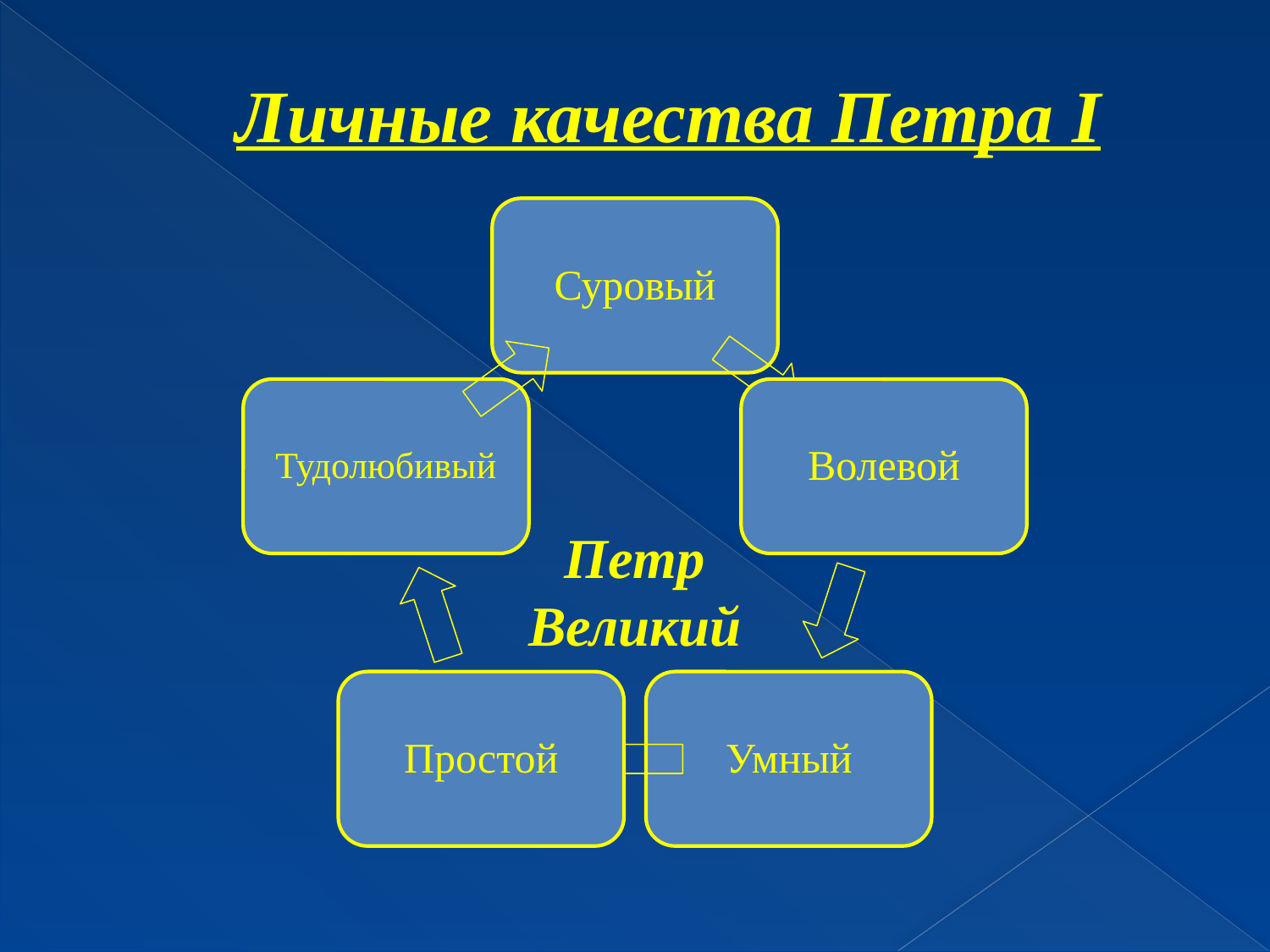

# Личные качества Петра I
Суровый
Волевой
Умный
Простой
Тудолюбивый
Петр Великий